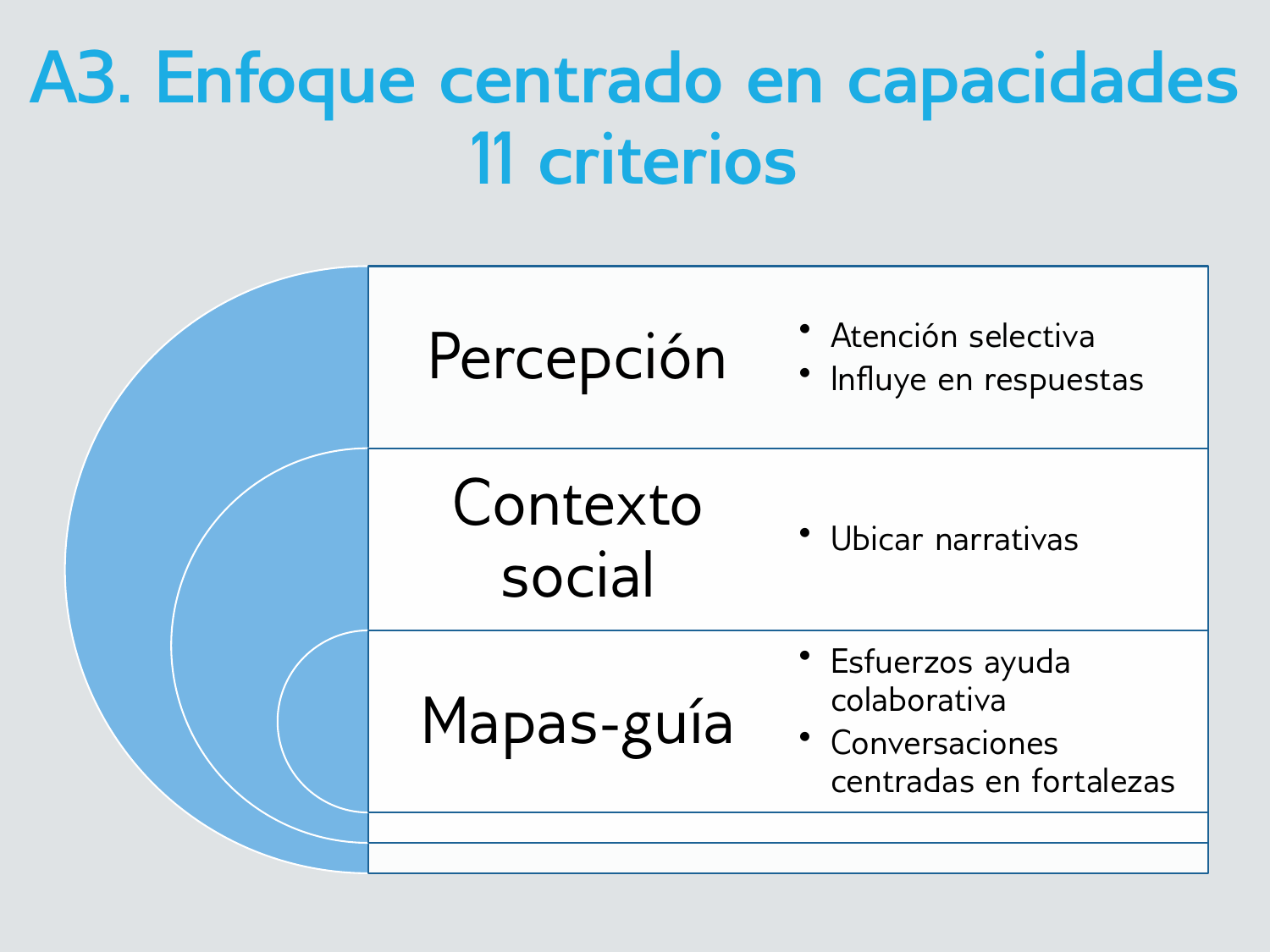

A3. Enfoque centrado en capacidades
11 criterios
Percepción
Contexto social
Mapas-guía
Atención selectiva
Influye en respuestas
Ubicar narrativas
Esfuerzos ayuda colaborativa
Conversaciones centradas en fortalezas